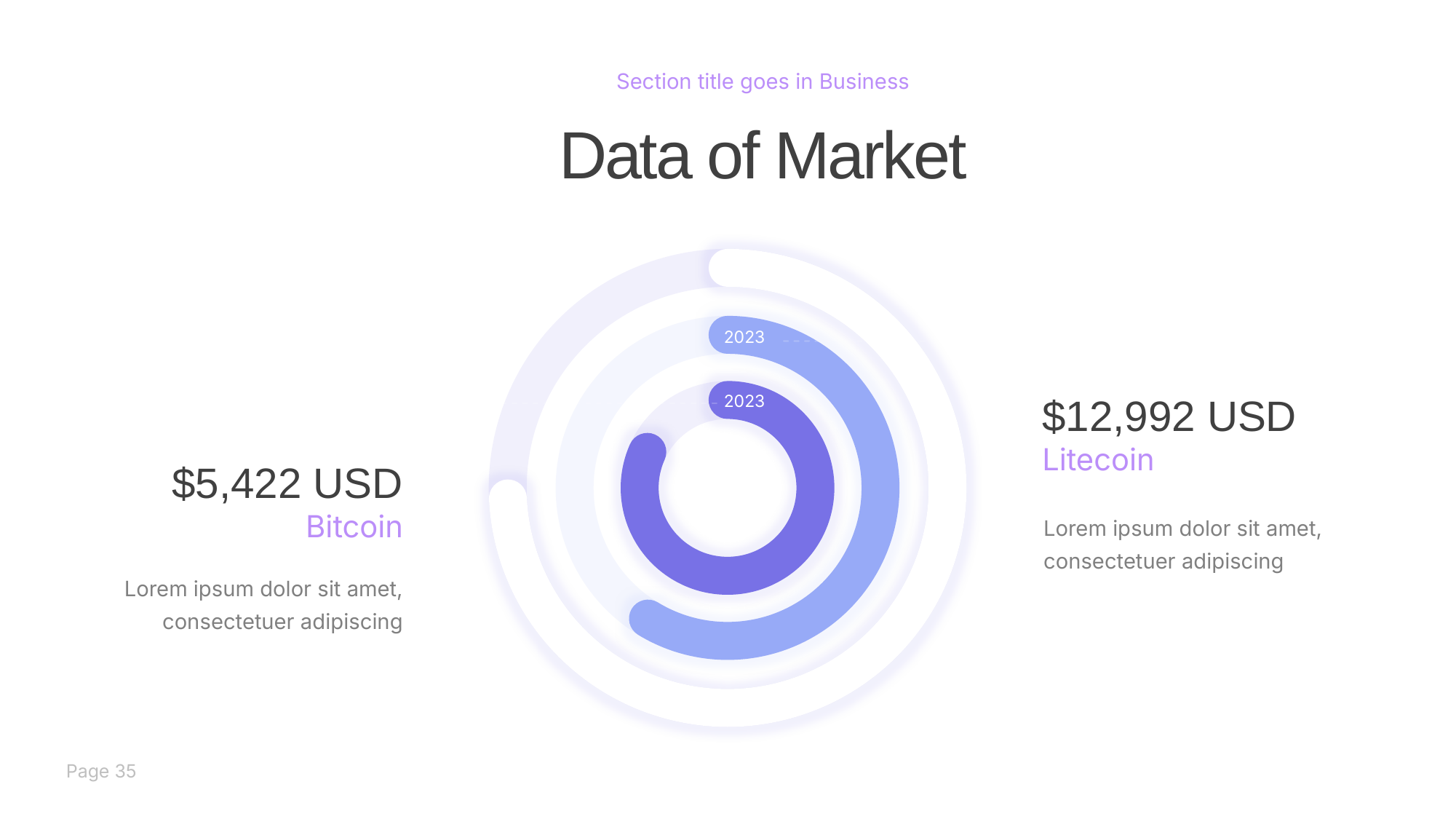

Section title goes in Business
Data of Market

2023

$12,992 USD
2023

Litecoin
$5,422 USD
Lorem ipsum dolor sit amet, consectetuer adipiscing
Bitcoin
Lorem ipsum dolor sit amet, consectetuer adipiscing